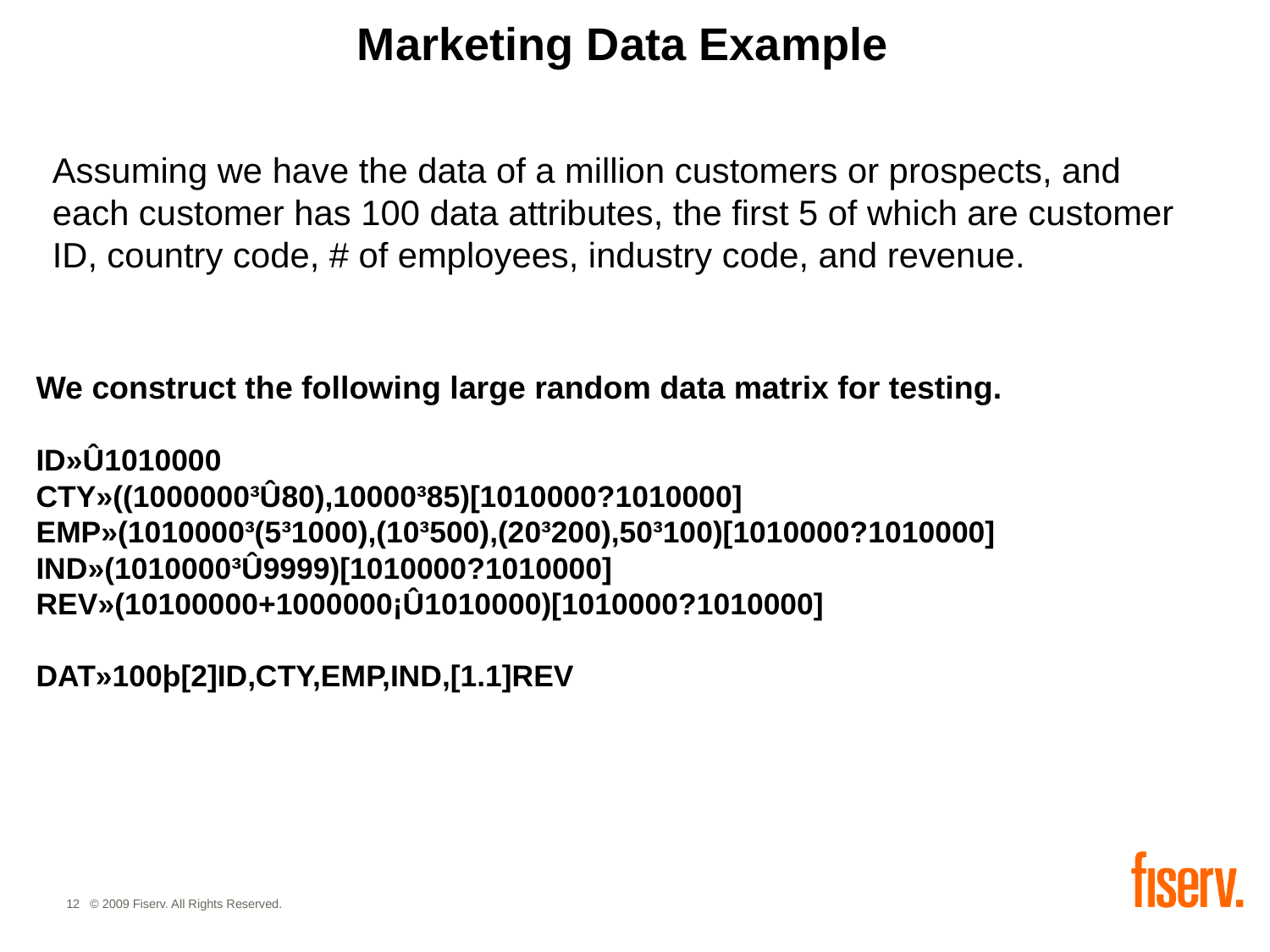

# Marketing Data Example
Assuming we have the data of a million customers or prospects, and each customer has 100 data attributes, the first 5 of which are customer ID, country code, # of employees, industry code, and revenue.
We construct the following large random data matrix for testing.

ID»Û1010000
CTY»((1000000³Û80),10000³85)[1010000?1010000]
EMP»(1010000³(5³1000),(10³500),(20³200),50³100)[1010000?1010000]
IND»(1010000³Û9999)[1010000?1010000]
REV»(10100000+1000000¡Û1010000)[1010000?1010000]

DAT»100þ[2]ID,CTY,EMP,IND,[1.1]REV